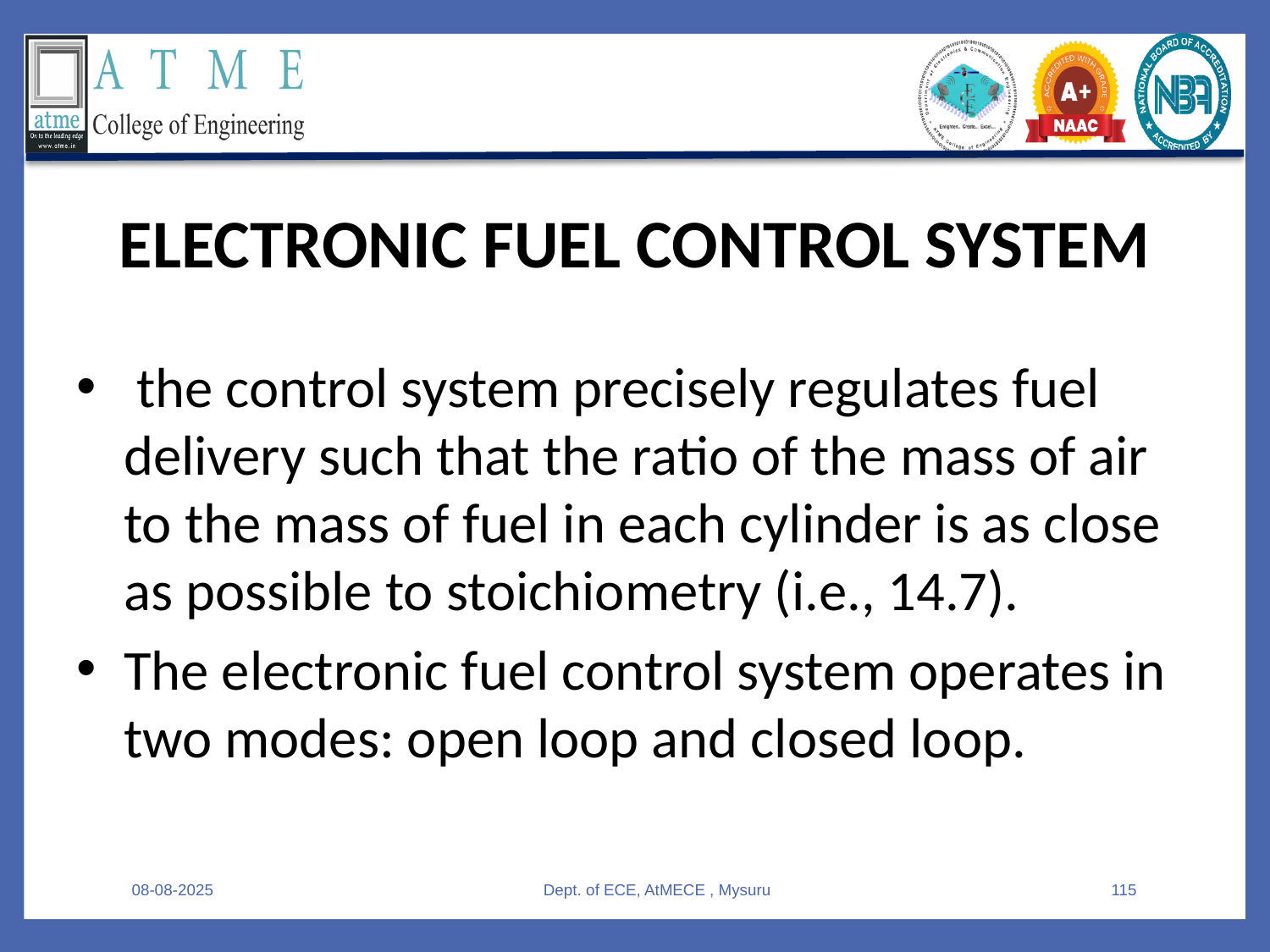

ELECTRONIC FUEL CONTROL SYSTEM
 the control system precisely regulates fuel delivery such that the ratio of the mass of air to the mass of fuel in each cylinder is as close as possible to stoichiometry (i.e., 14.7).
The electronic fuel control system operates in two modes: open loop and closed loop.
08-08-2025
Dept. of ECE, AtMECE , Mysuru
115